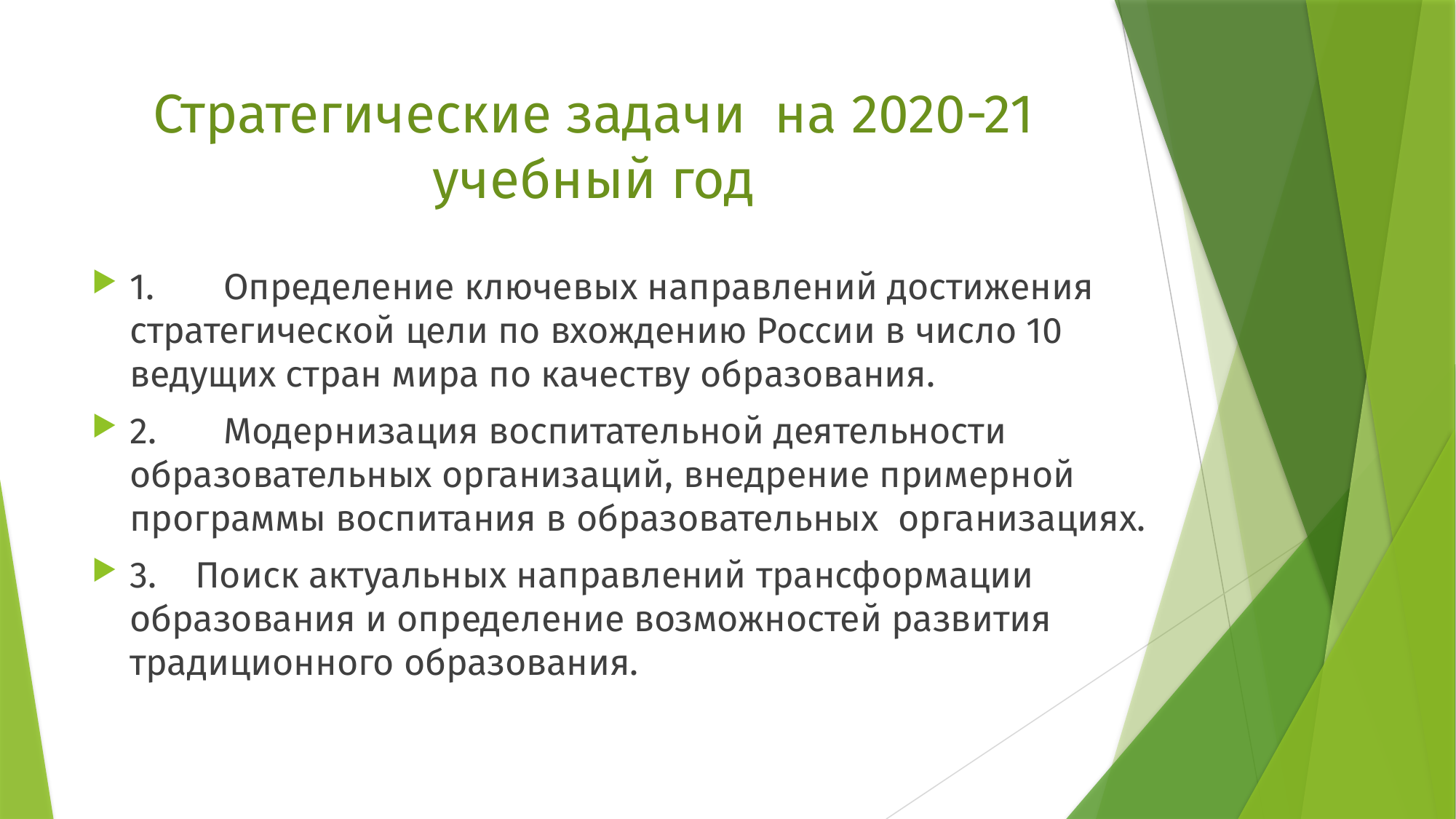

# Стратегические задачи  на 2020-21 учебный год
1.	Определение ключевых направлений достижения стратегической цели по вхождению России в число 10 ведущих стран мира по качеству образования.
2.	Модернизация воспитательной деятельности образовательных организаций, внедрение примерной программы воспитания в образовательных  организациях.
3.    Поиск актуальных направлений трансформации образования и определение возможностей развития традиционного образования.